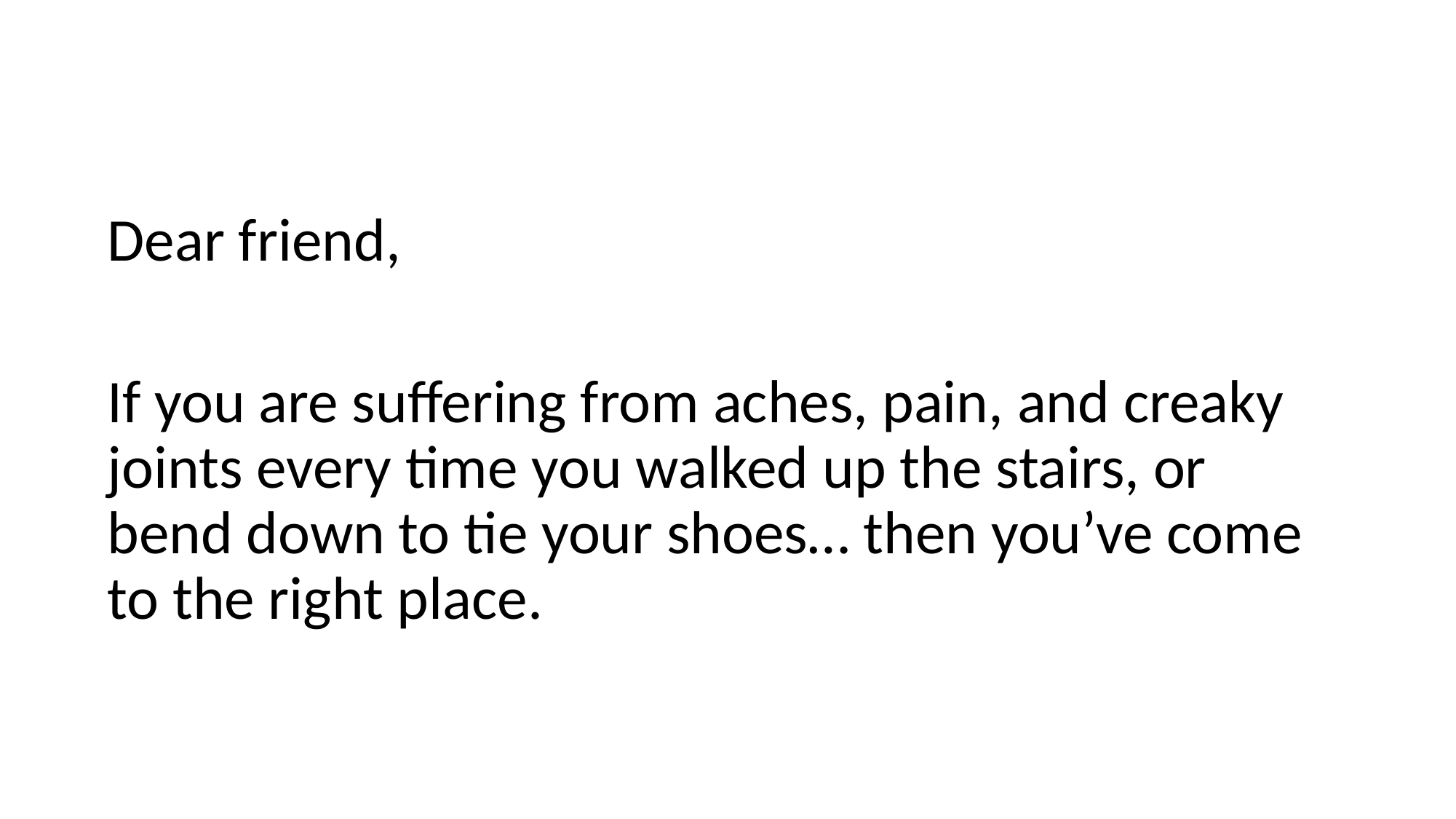

Dear friend,

If you are suffering from aches, pain, and creaky joints every time you walked up the stairs, or bend down to tie your shoes… then you’ve come to the right place.